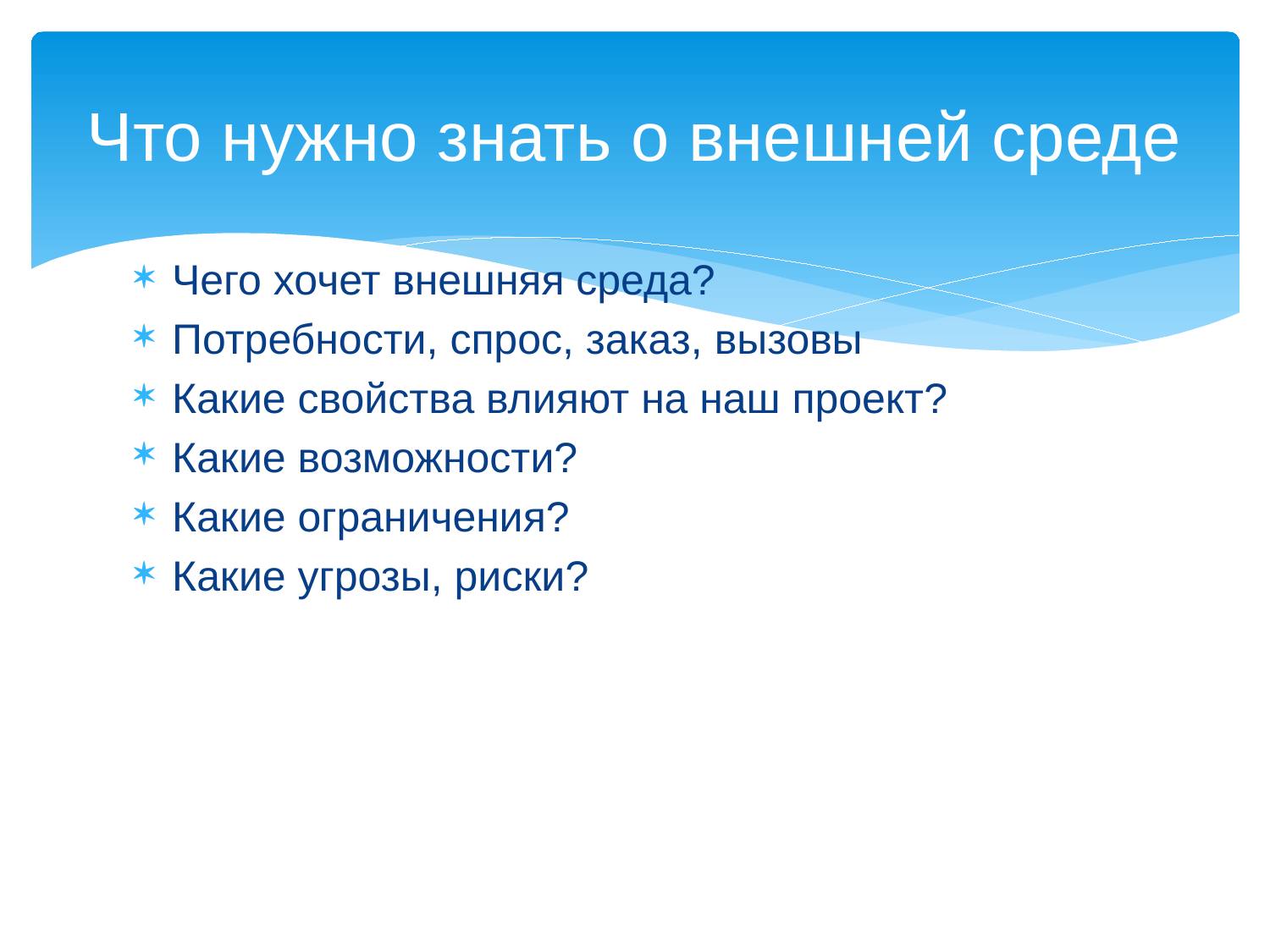

# Что нужно знать о внешней среде
Чего хочет внешняя среда?
Потребности, спрос, заказ, вызовы
Какие свойства влияют на наш проект?
Какие возможности?
Какие ограничения?
Какие угрозы, риски?